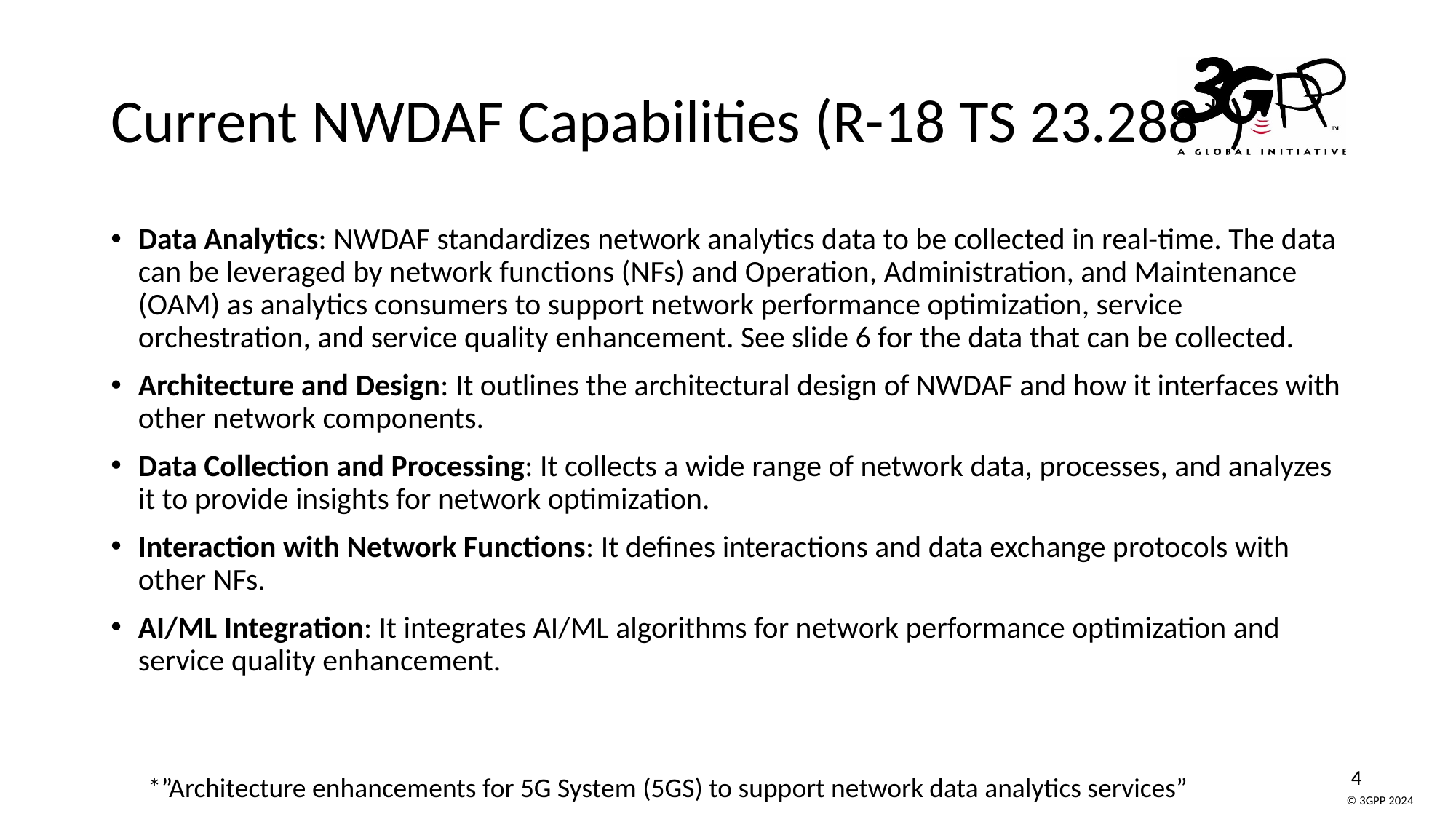

# Current NWDAF Capabilities (R-18 TS 23.288*)
Data Analytics: NWDAF standardizes network analytics data to be collected in real-time. The data can be leveraged by network functions (NFs) and Operation, Administration, and Maintenance (OAM) as analytics consumers to support network performance optimization, service orchestration, and service quality enhancement. See slide 6 for the data that can be collected.
Architecture and Design: It outlines the architectural design of NWDAF and how it interfaces with other network components.
Data Collection and Processing: It collects a wide range of network data, processes, and analyzes it to provide insights for network optimization.
Interaction with Network Functions: It defines interactions and data exchange protocols with other NFs.
AI/ML Integration: It integrates AI/ML algorithms for network performance optimization and service quality enhancement.
*”Architecture enhancements for 5G System (5GS) to support network data analytics services”